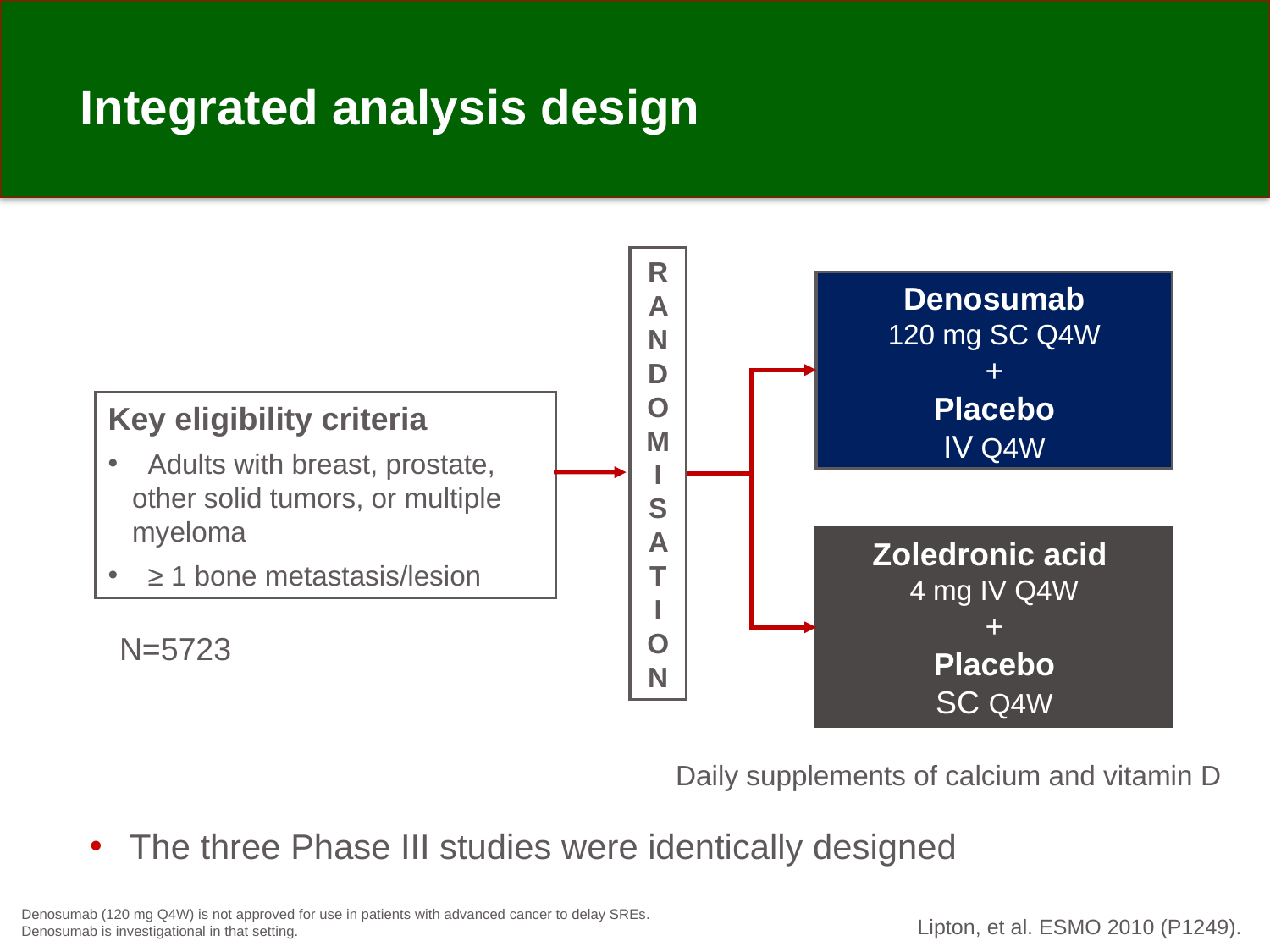

# Integrated analysis design
R A N D O M
I
S A T
I O N
Denosumab
120 mg SC Q4W
+
Placebo
IV Q4W
Key eligibility criteria
  Adults with breast, prostate, other solid tumors, or multiple myeloma
  ≥ 1 bone metastasis/lesion

Zoledronic acid
4 mg IV Q4W
+
Placebo
SC Q4W
N=5723
Daily supplements of calcium and vitamin D
 The three Phase III studies were identically designed
Denosumab (120 mg Q4W) is not approved for use in patients with advanced cancer to delay SREs.
Denosumab is investigational in that setting.
Lipton, et al. ESMO 2010 (P1249).